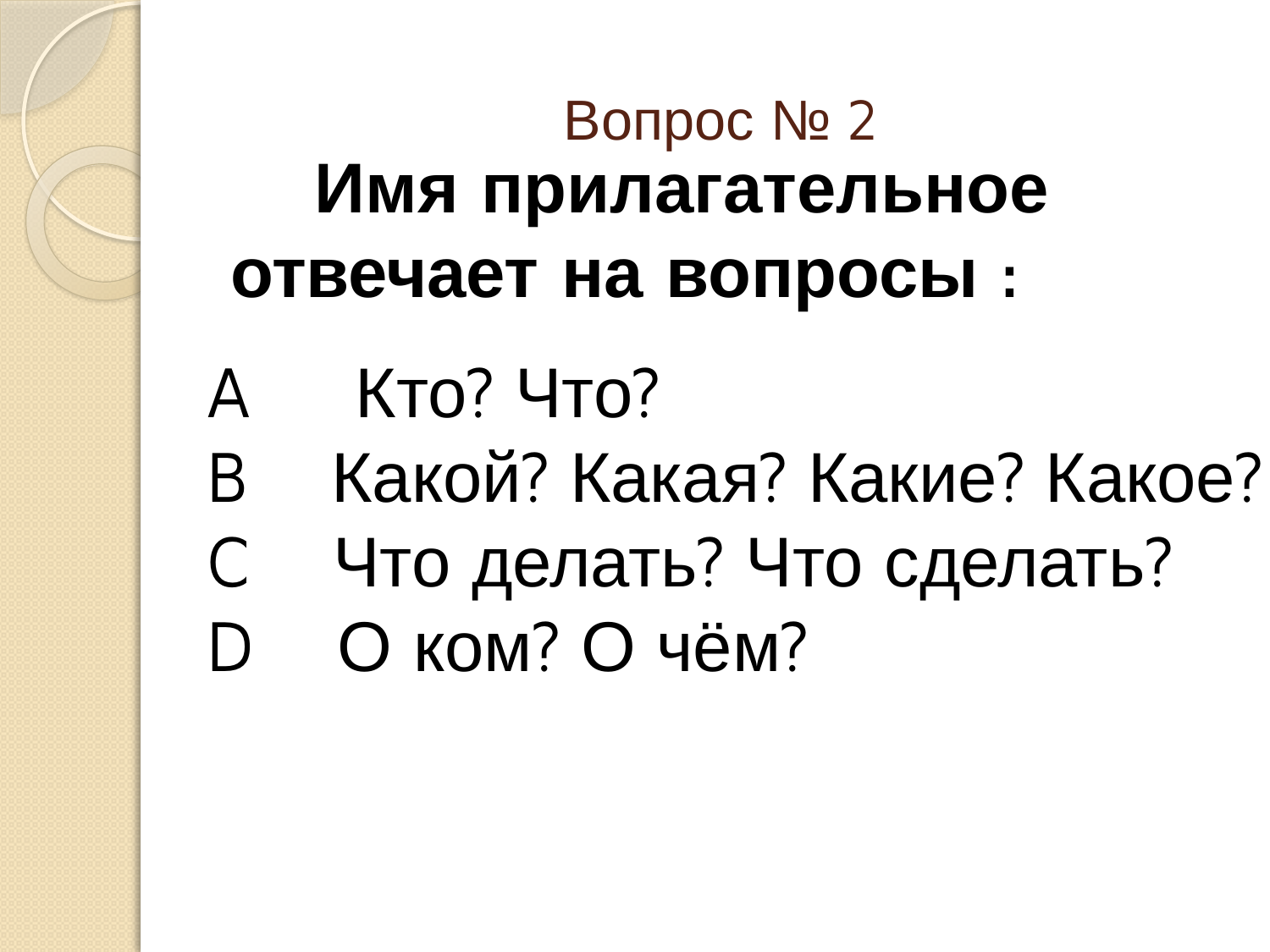

# Вопрос № 2
     Имя прилагательное отвечает на вопросы :

A     Кто? Что?
B    Какой? Какая? Какие? Какое?
C    Что делать? Что сделать?
D    О ком? О чём?